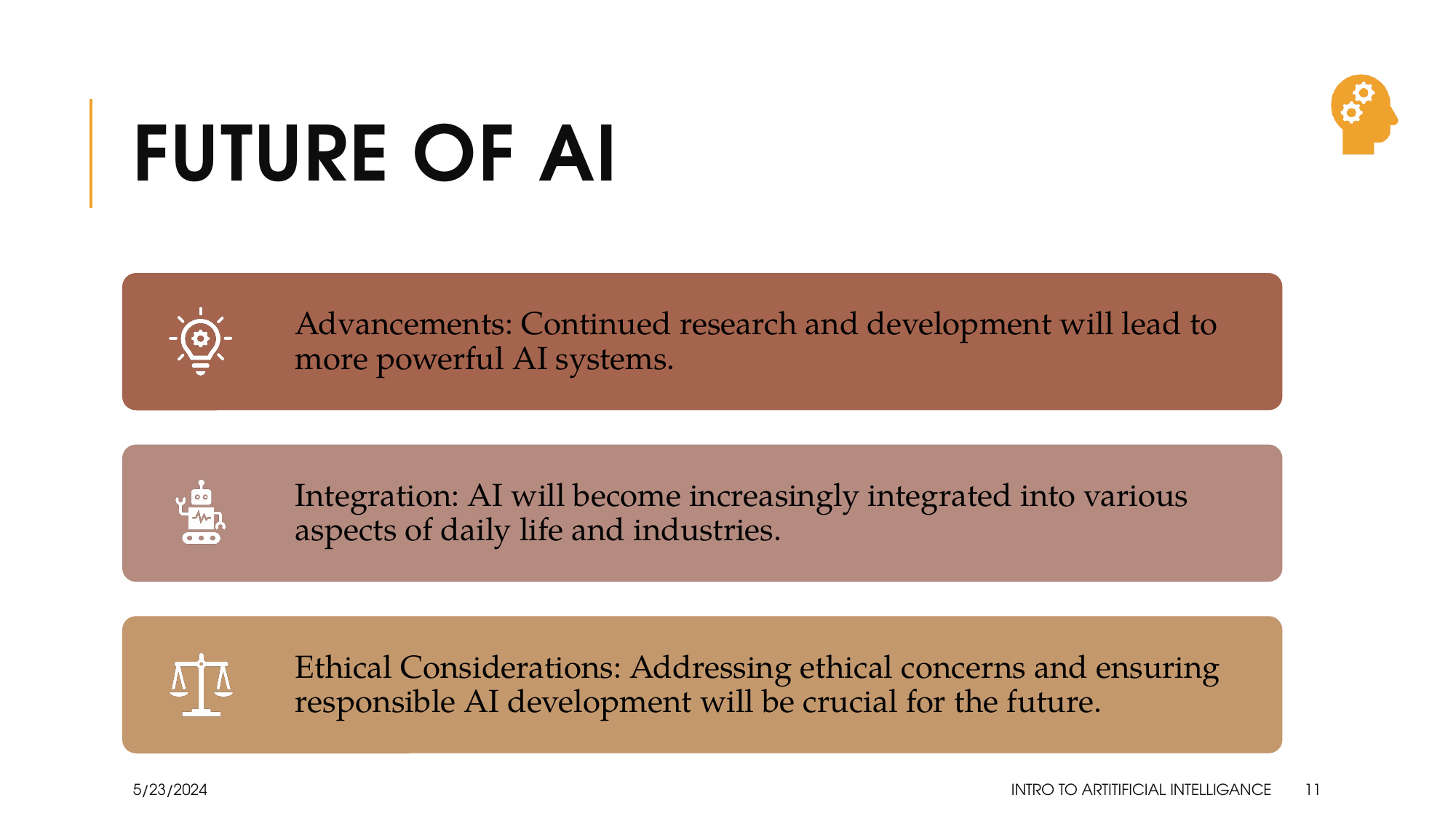

# Future of AI
Advancements: Continued research and development will lead to more powerful AI systems.
Integration: AI will become increasingly integrated into various aspects of daily life and industries.
Ethical Considerations: Addressing ethical concerns and ensuring responsible AI development will be crucial for the future.
5/23/2024
Intro to Artitificial Intelligance
11